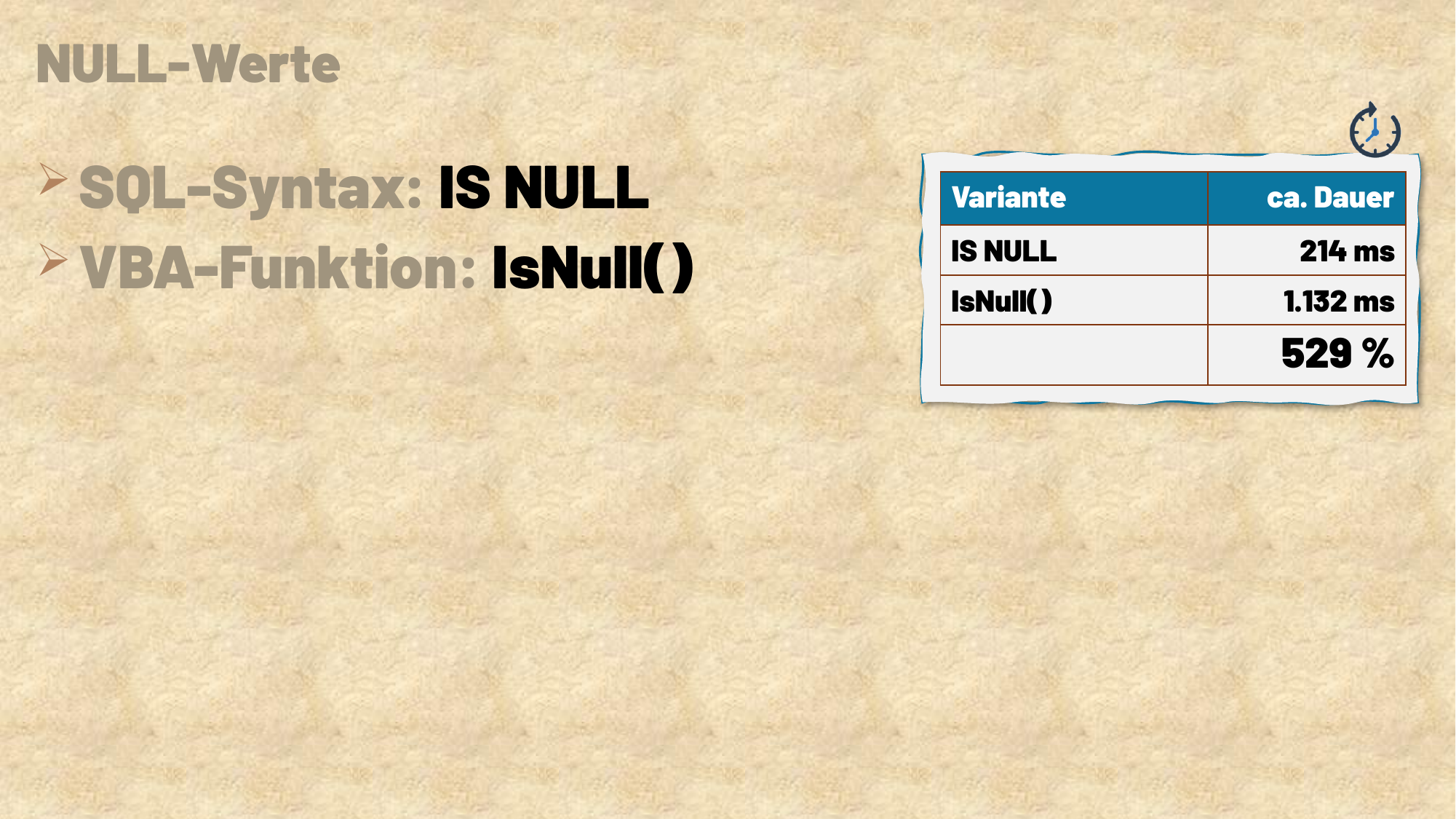

# NULL-Werte
SQL-Syntax: IS NULL
VBA-Funktion: IsNull()

IS NULL
214 ms
IsNull()
1.132 ms
529 %